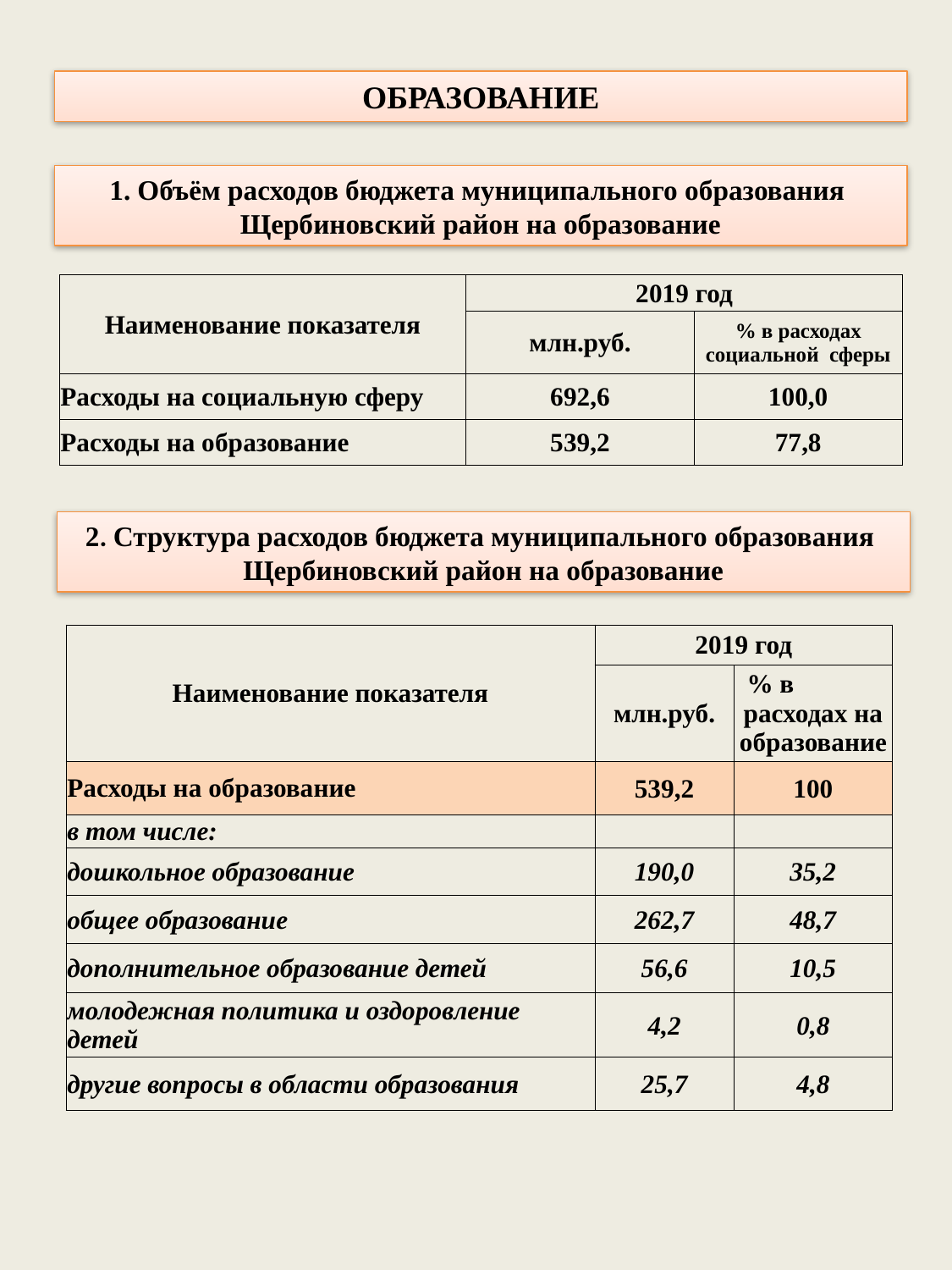

ОБРАЗОВАНИЕ
1. Объём расходов бюджета муниципального образования
Щербиновский район на образование
| Наименование показателя | 2019 год |  |
| --- | --- | --- |
|  | млн.руб. | % в расходах социальной сферы |
| Расходы на социальную сферу | 692,6 | 100,0 |
| Расходы на образование | 539,2 | 77,8 |
2. Структура расходов бюджета муниципального образования
Щербиновский район на образование
| Наименование показателя | 2019 год |  |
| --- | --- | --- |
|  | млн.руб. | % в расходах на образование |
| Расходы на образование | 539,2 | 100 |
| в том числе: |  |  |
| дошкольное образование | 190,0 | 35,2 |
| общее образование | 262,7 | 48,7 |
| дополнительное образование детей | 56,6 | 10,5 |
| молодежная политика и оздоровление детей | 4,2 | 0,8 |
| другие вопросы в области образования | 25,7 | 4,8 |